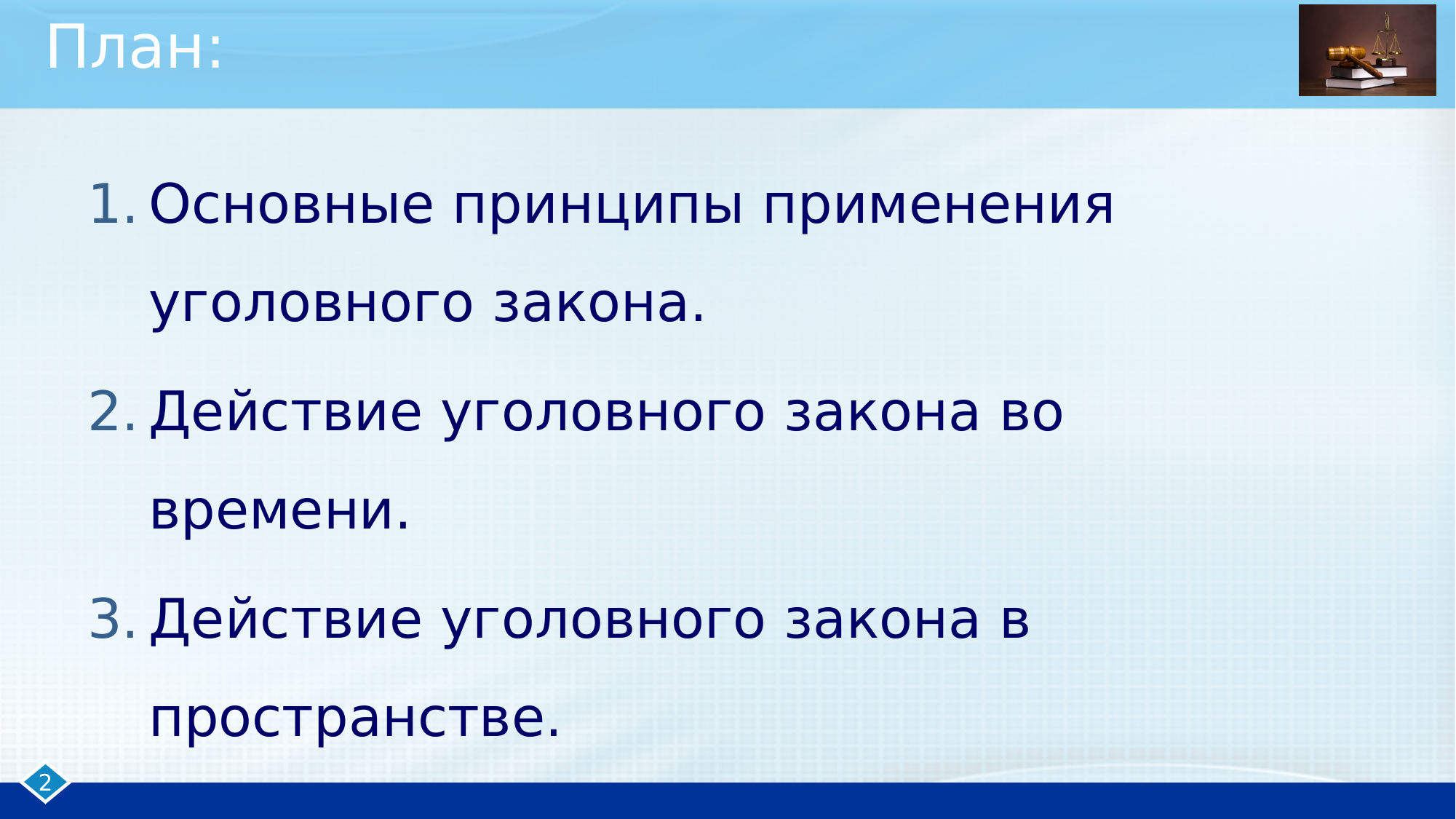

# План:
Основные принципы применения уголовного закона.
Действие уголовного закона во времени.
Действие уголовного закона в пространстве.